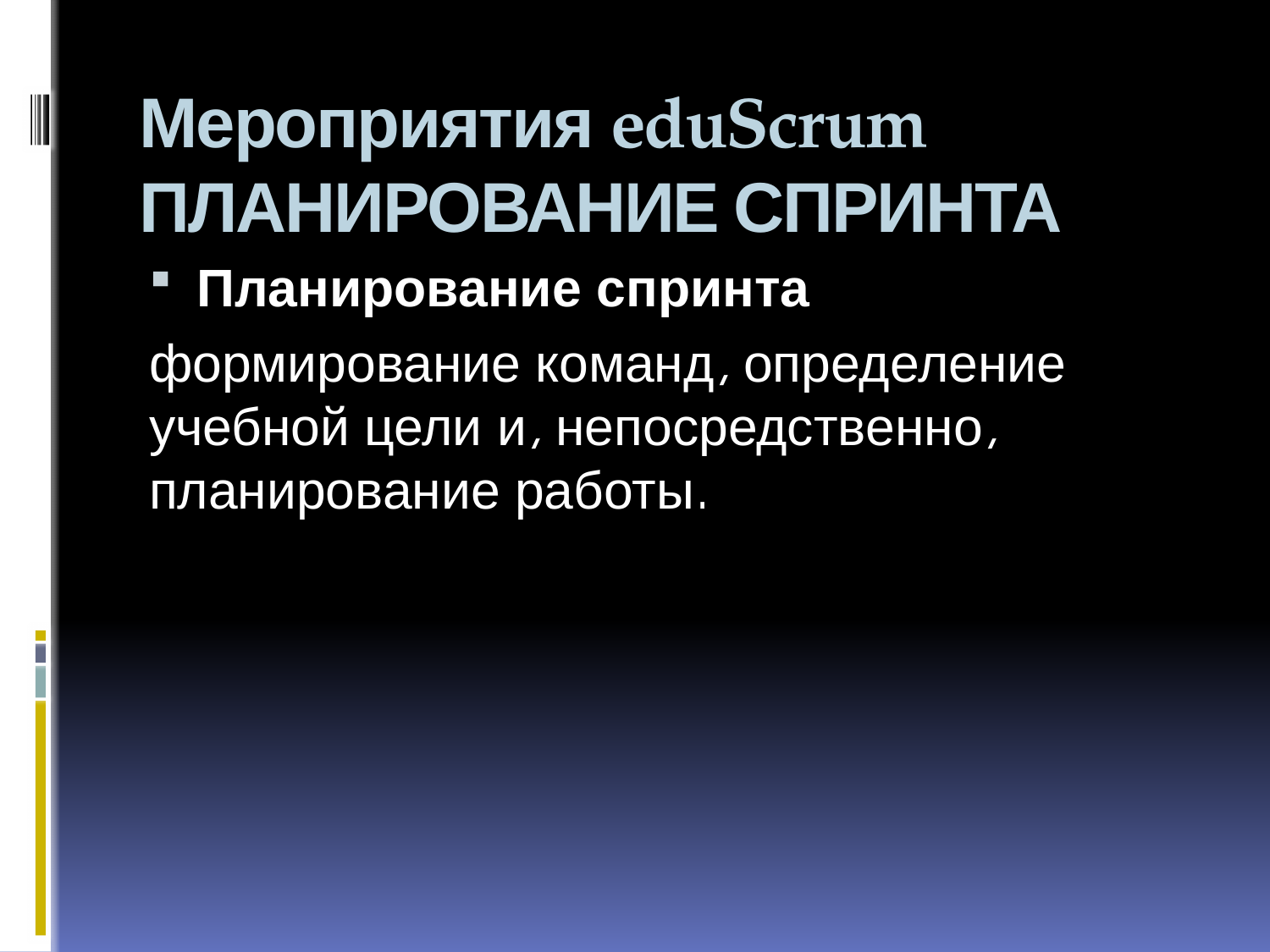

# Мероприятия eduScrum ПЛАНИРОВАНИЕ СПРИНТА
Планирование спринта
формирование команд, определение учебной цели и, непосредственно, планирование работы.